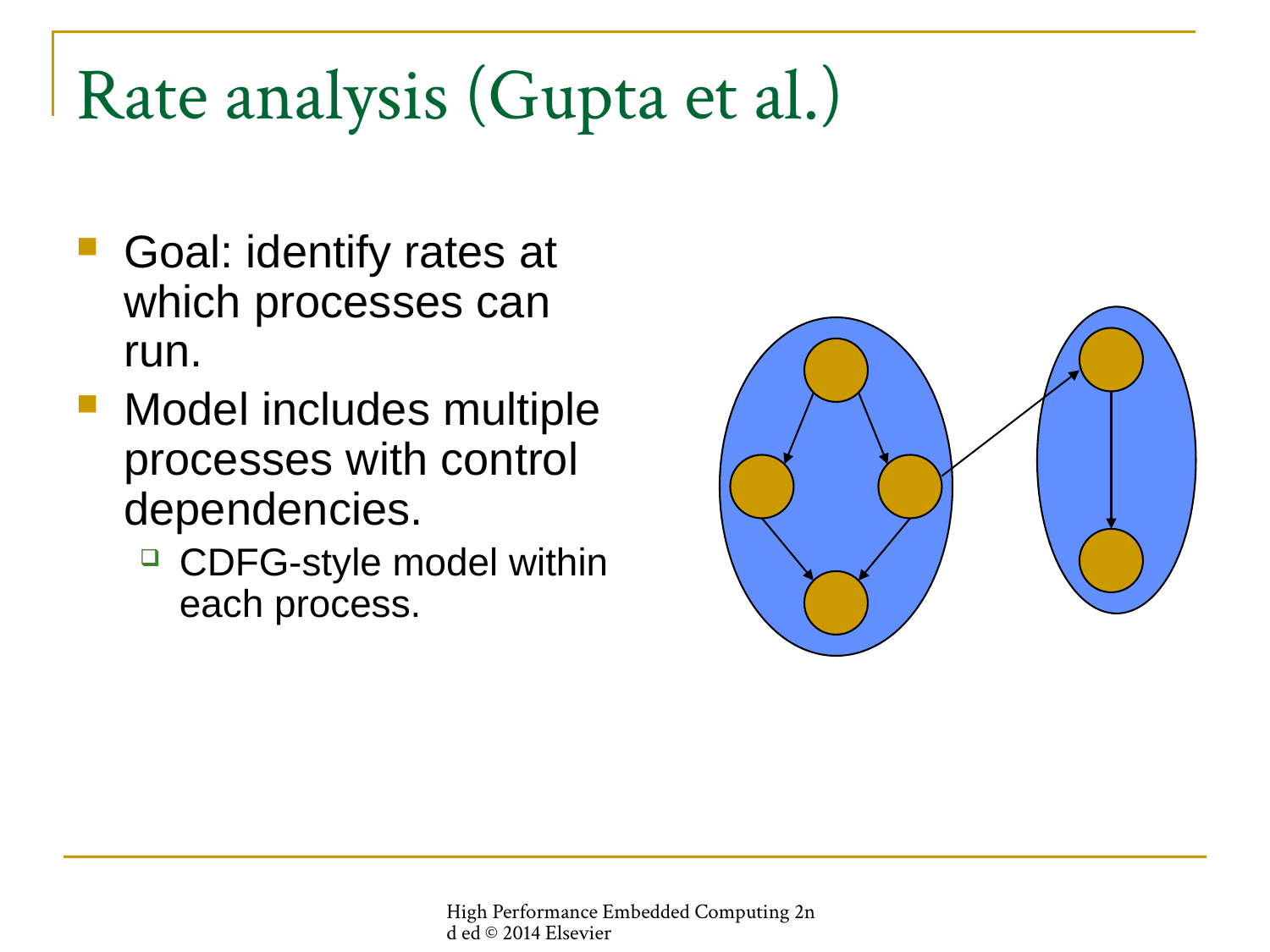

# Rate analysis (Gupta et al.)
Goal: identify rates at which processes can run.
Model includes multiple processes with control dependencies.
CDFG-style model within each process.

High Performance Embedded Computing 2nd ed © 2014 Elsevier